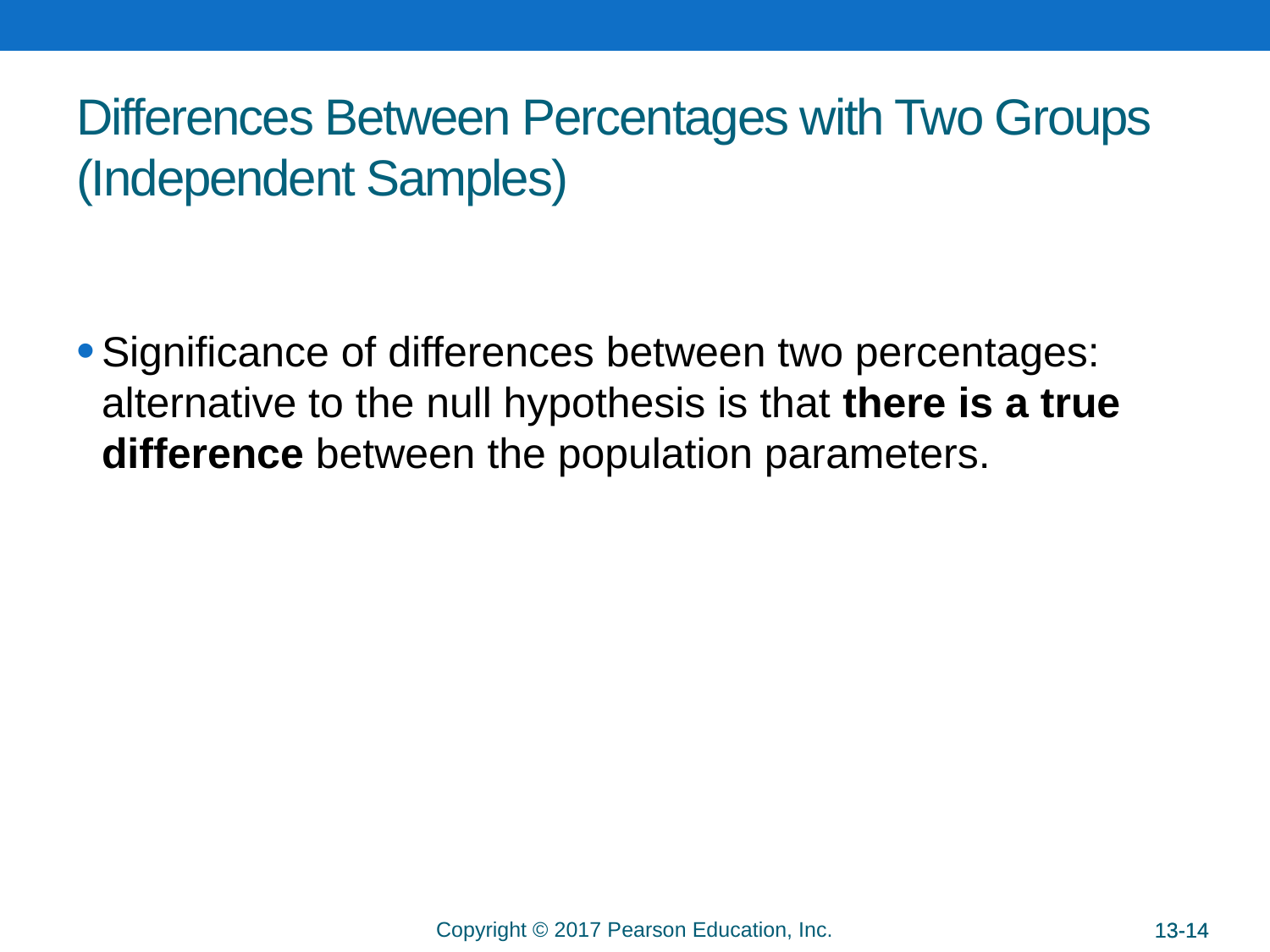

# Differences Between Percentages with Two Groups (Independent Samples)
Significance of differences between two percentages: alternative to the null hypothesis is that there is a true difference between the population parameters.